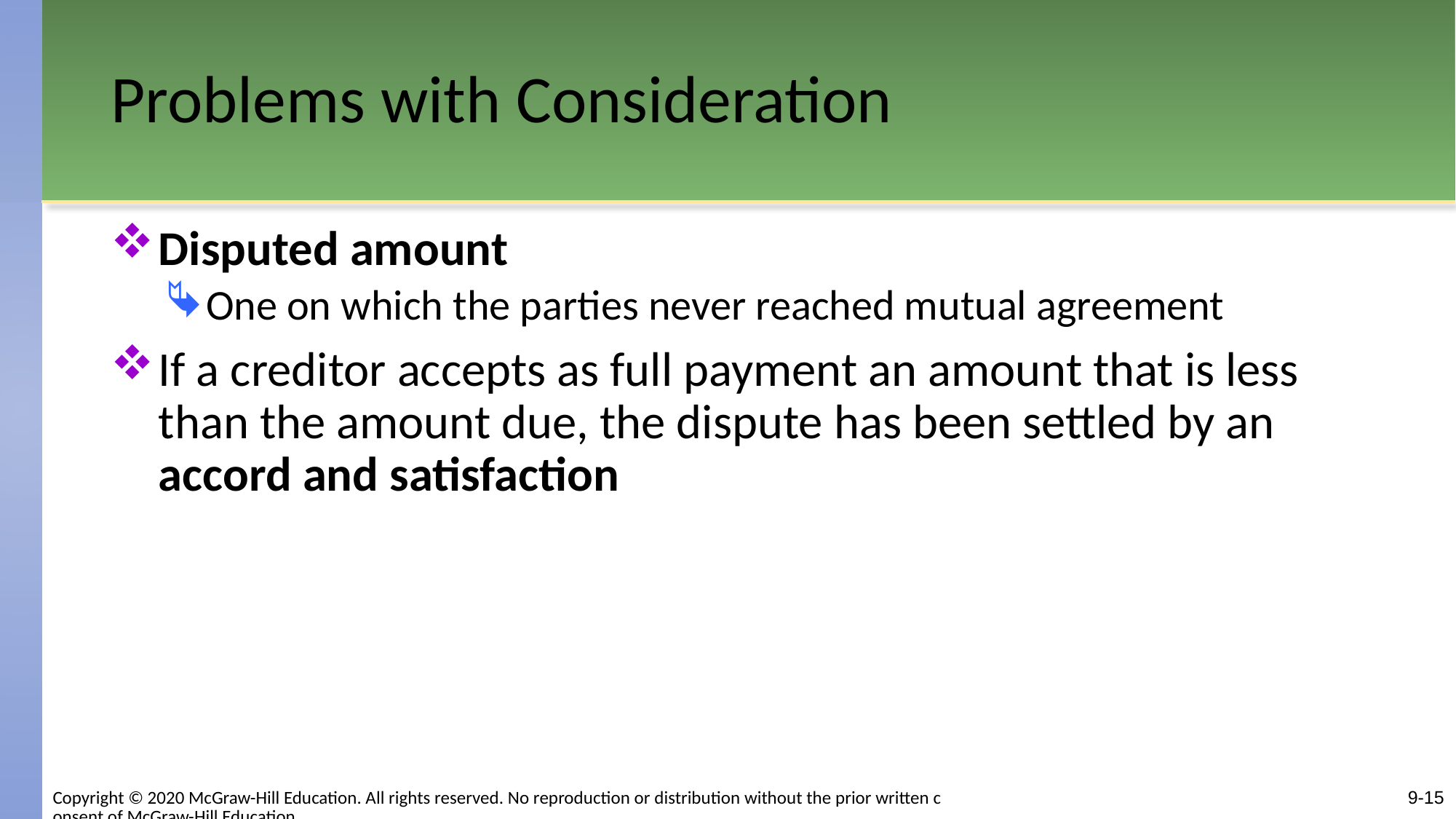

# Problems with Consideration
Disputed amount
One on which the parties never reached mutual agreement
If a creditor accepts as full payment an amount that is less than the amount due, the dispute has been settled by an accord and satisfaction

9-15
Copyright © 2020 McGraw-Hill Education. All rights reserved. No reproduction or distribution without the prior written consent of McGraw-Hill Education.